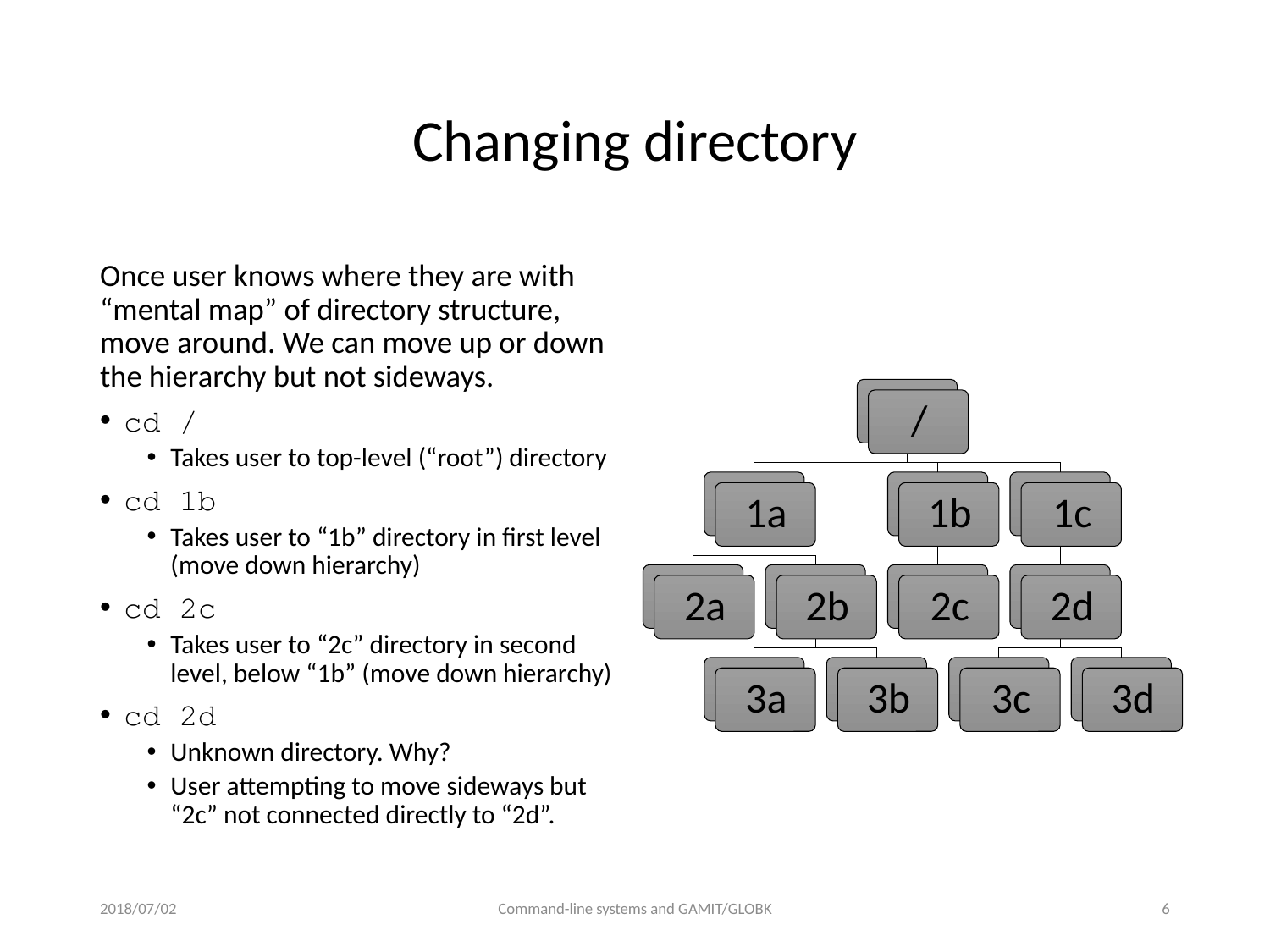

# Changing directory
Once user knows where they are with “mental map” of directory structure, move around. We can move up or down the hierarchy but not sideways.
cd /
Takes user to top-level (“root”) directory
cd 1b
Takes user to “1b” directory in first level (move down hierarchy)
cd 2c
Takes user to “2c” directory in second level, below “1b” (move down hierarchy)
cd 2d
Unknown directory. Why?
User attempting to move sideways but “2c” not connected directly to “2d”.
/
1a
2a
2b
3a
3b
1b
2c
1c
2d
3c
3d
2018/07/02
Command-line systems and GAMIT/GLOBK
6